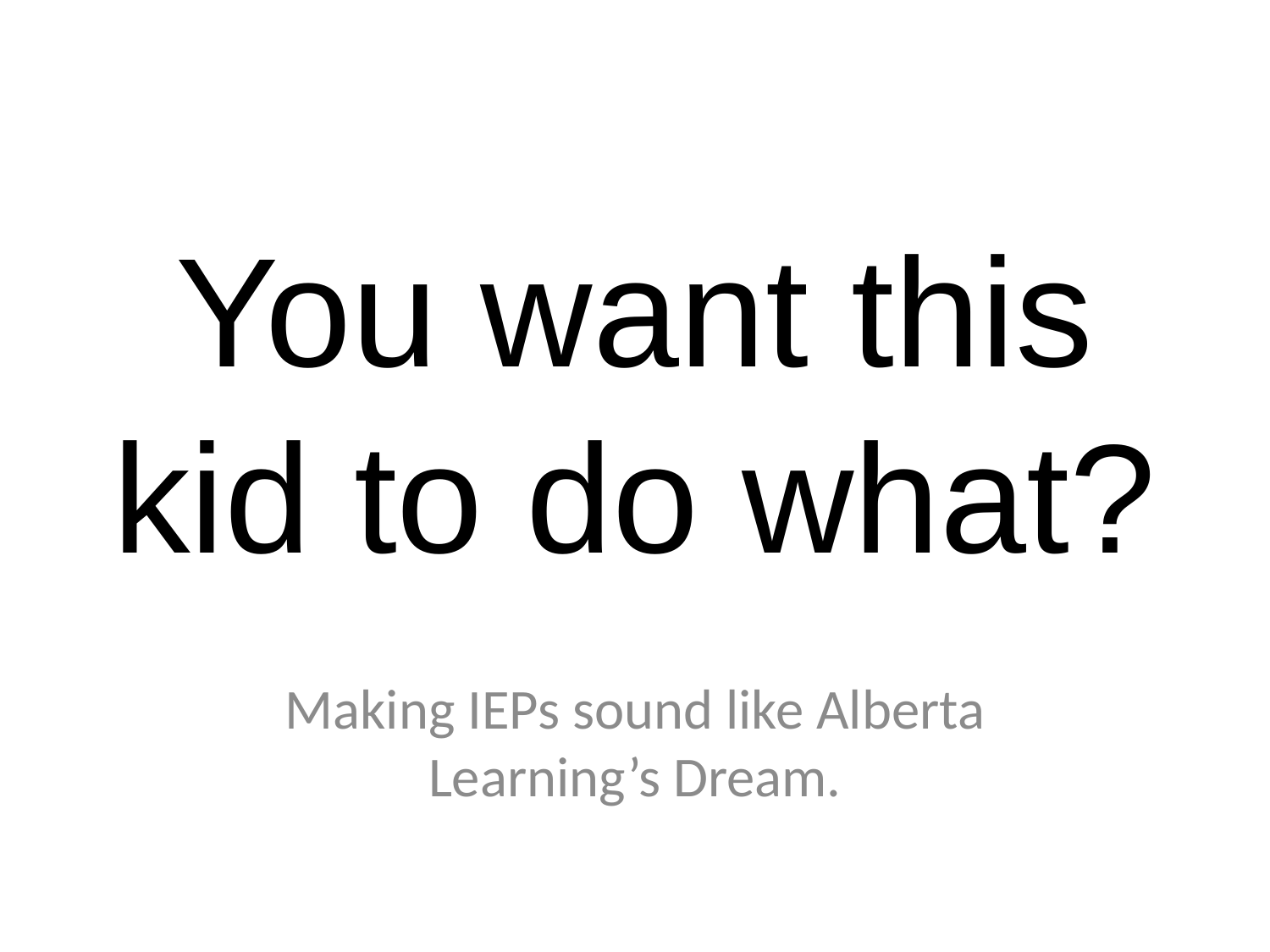

# You want this kid to do what?
Making IEPs sound like Alberta Learning’s Dream.